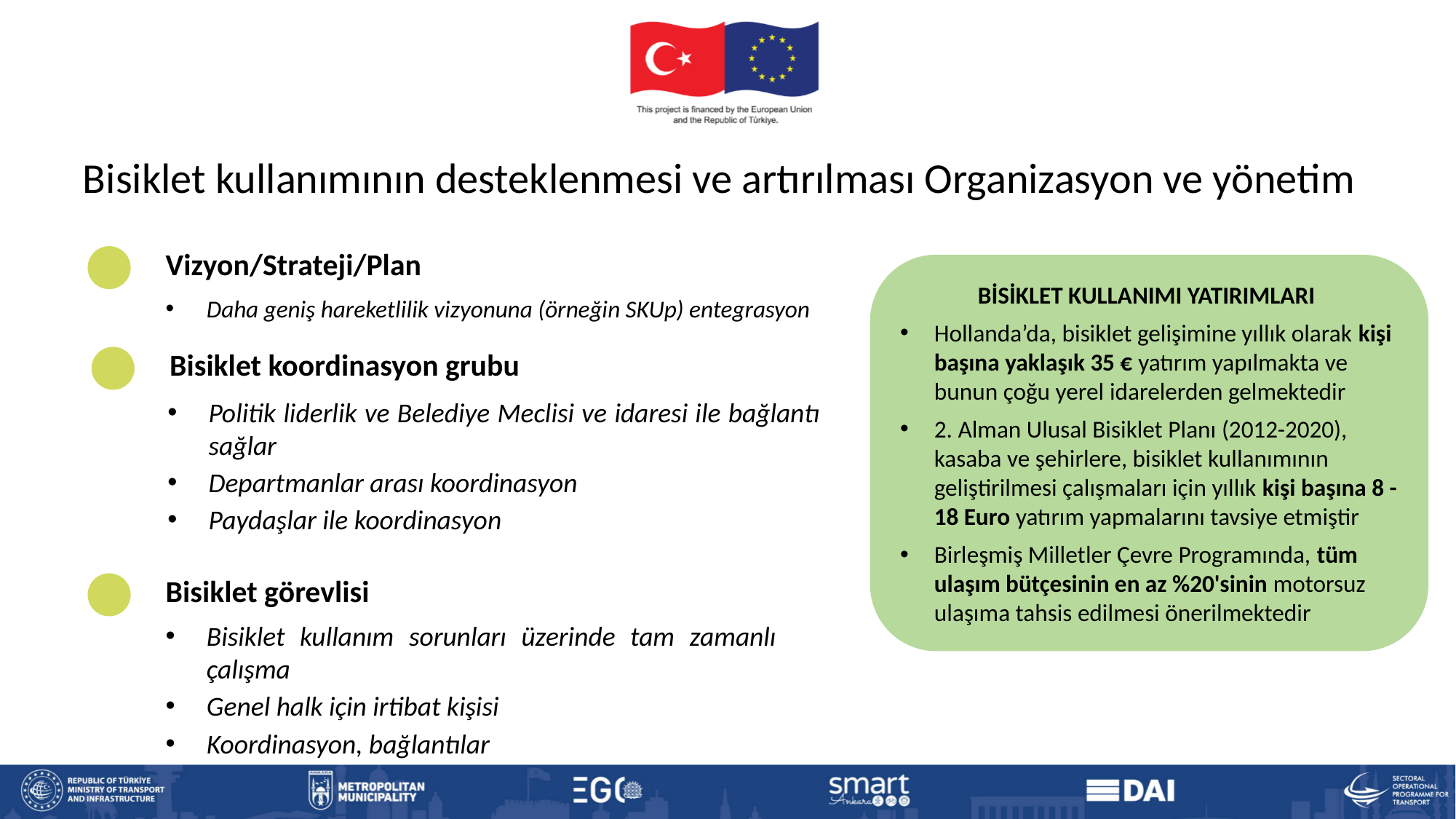

Bisiklet kullanımının desteklenmesi ve artırılması Organizasyon ve yönetim
Vizyon/Strateji/Plan

BİSİKLET KULLANIMI YATIRIMLARI
Hollanda’da, bisiklet gelişimine yıllık olarak kişi başına yaklaşık 35 € yatırım yapılmakta ve bunun çoğu yerel idarelerden gelmektedir
2. Alman Ulusal Bisiklet Planı (2012-2020), kasaba ve şehirlere, bisiklet kullanımının geliştirilmesi çalışmaları için yıllık kişi başına 8 - 18 Euro yatırım yapmalarını tavsiye etmiştir
Birleşmiş Milletler Çevre Programında, tüm ulaşım bütçesinin en az %20'sinin motorsuz ulaşıma tahsis edilmesi önerilmektedir
Daha geniş hareketlilik vizyonuna (örneğin SKUp) entegrasyon
Bisiklet koordinasyon grubu

Politik liderlik ve Belediye Meclisi ve idaresi ile bağlantı sağlar
Departmanlar arası koordinasyon
Paydaşlar ile koordinasyon
Bisiklet görevlisi

Bisiklet kullanım sorunları üzerinde tam zamanlı çalışma
Genel halk için irtibat kişisi
Koordinasyon, bağlantılar